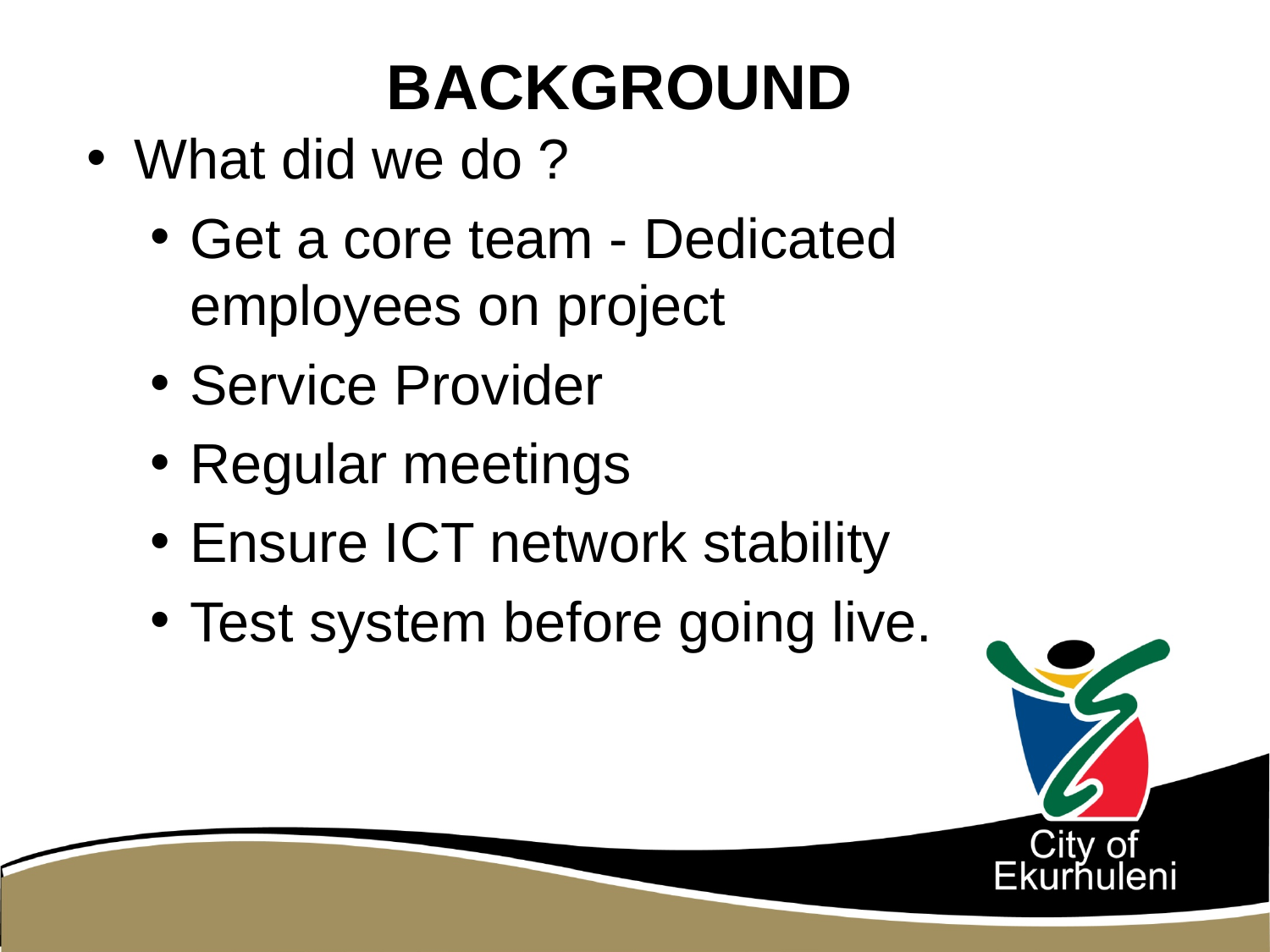

# BACKGROUND
What did we do ?
Get a core team - Dedicated employees on project
Service Provider
Regular meetings
Ensure ICT network stability
Test system before going live.